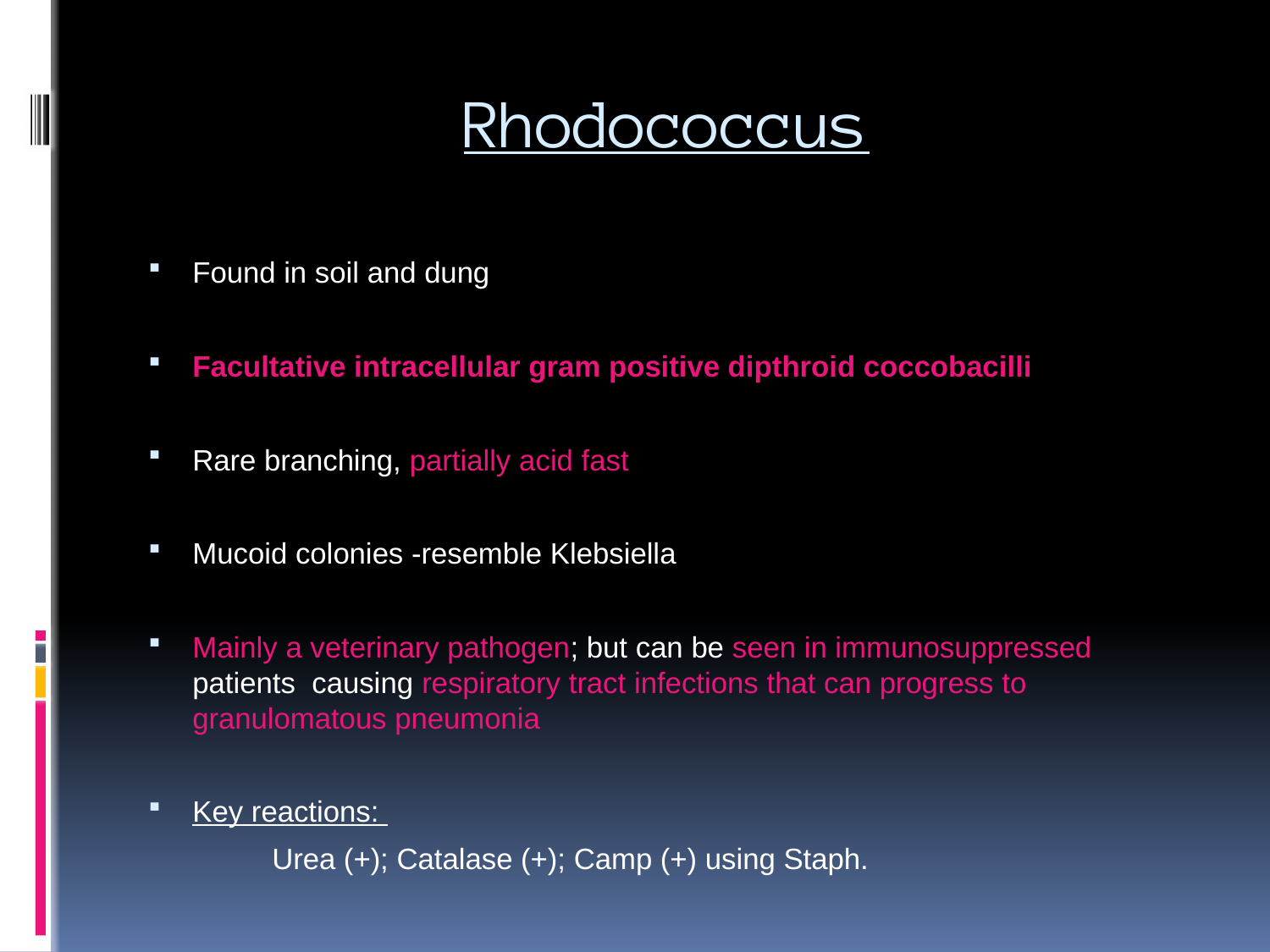

# Rhodococcus
Found in soil and dung

Facultative intracellular gram positive dipthroid coccobacilli

Rare branching, partially acid fast

Mucoid colonies -resemble Klebsiella

Mainly a veterinary pathogen; but can be seen in immunosuppressed patients  causing respiratory tract infections that can progress to granulomatous pneumonia

Key reactions:
               Urea (+); Catalase (+); Camp (+) using Staph.